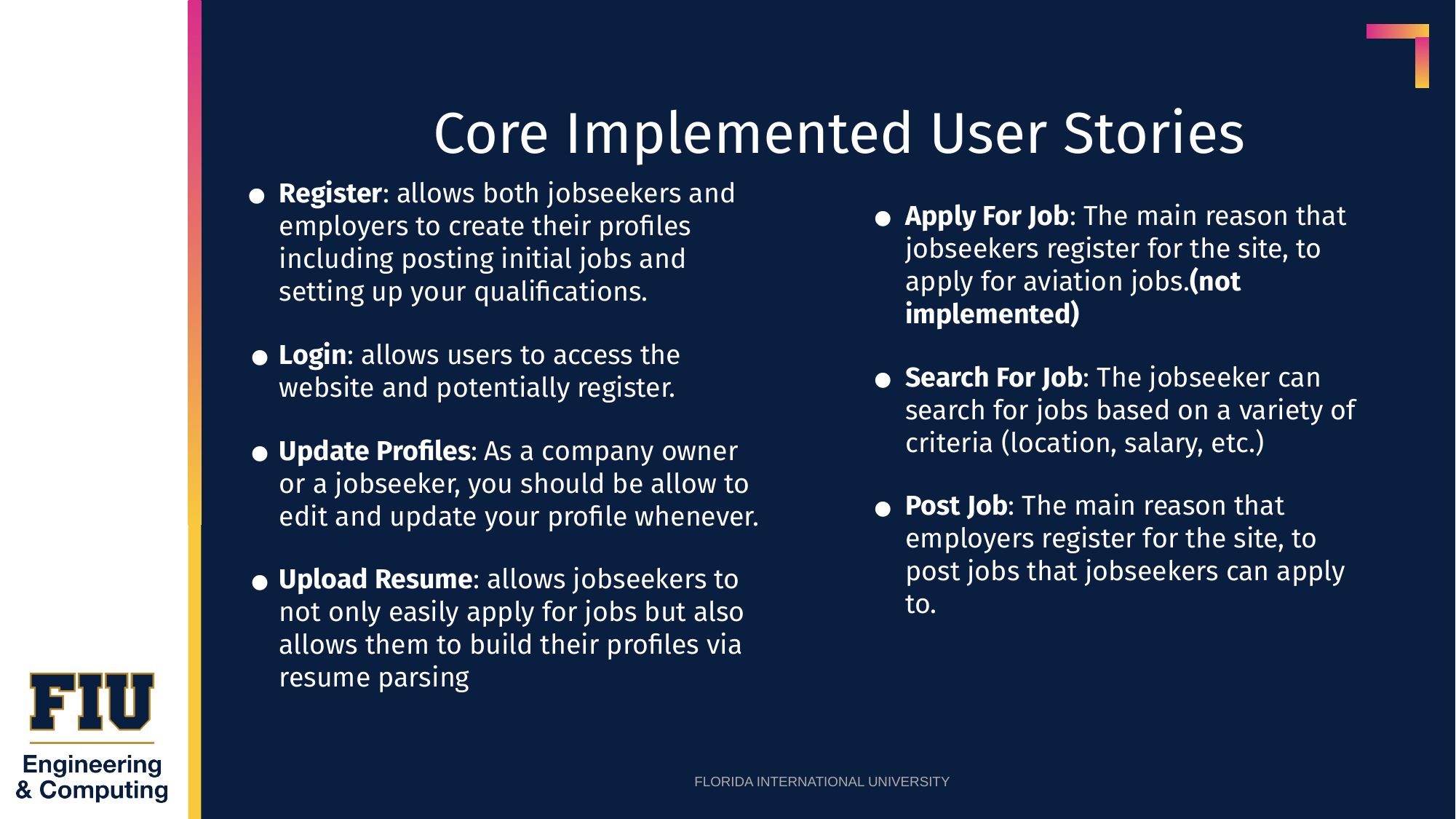

Core Implemented User Stories
Register: allows both jobseekers and employers to create their profiles including posting initial jobs and setting up your qualifications.
Login: allows users to access the website and potentially register.
Update Profiles: As a company owner or a jobseeker, you should be allow to edit and update your profile whenever.
Upload Resume: allows jobseekers to not only easily apply for jobs but also allows them to build their profiles via resume parsing
Apply For Job: The main reason that jobseekers register for the site, to apply for aviation jobs.(not implemented)
Search For Job: The jobseeker can search for jobs based on a variety of criteria (location, salary, etc.)
Post Job: The main reason that employers register for the site, to post jobs that jobseekers can apply to.